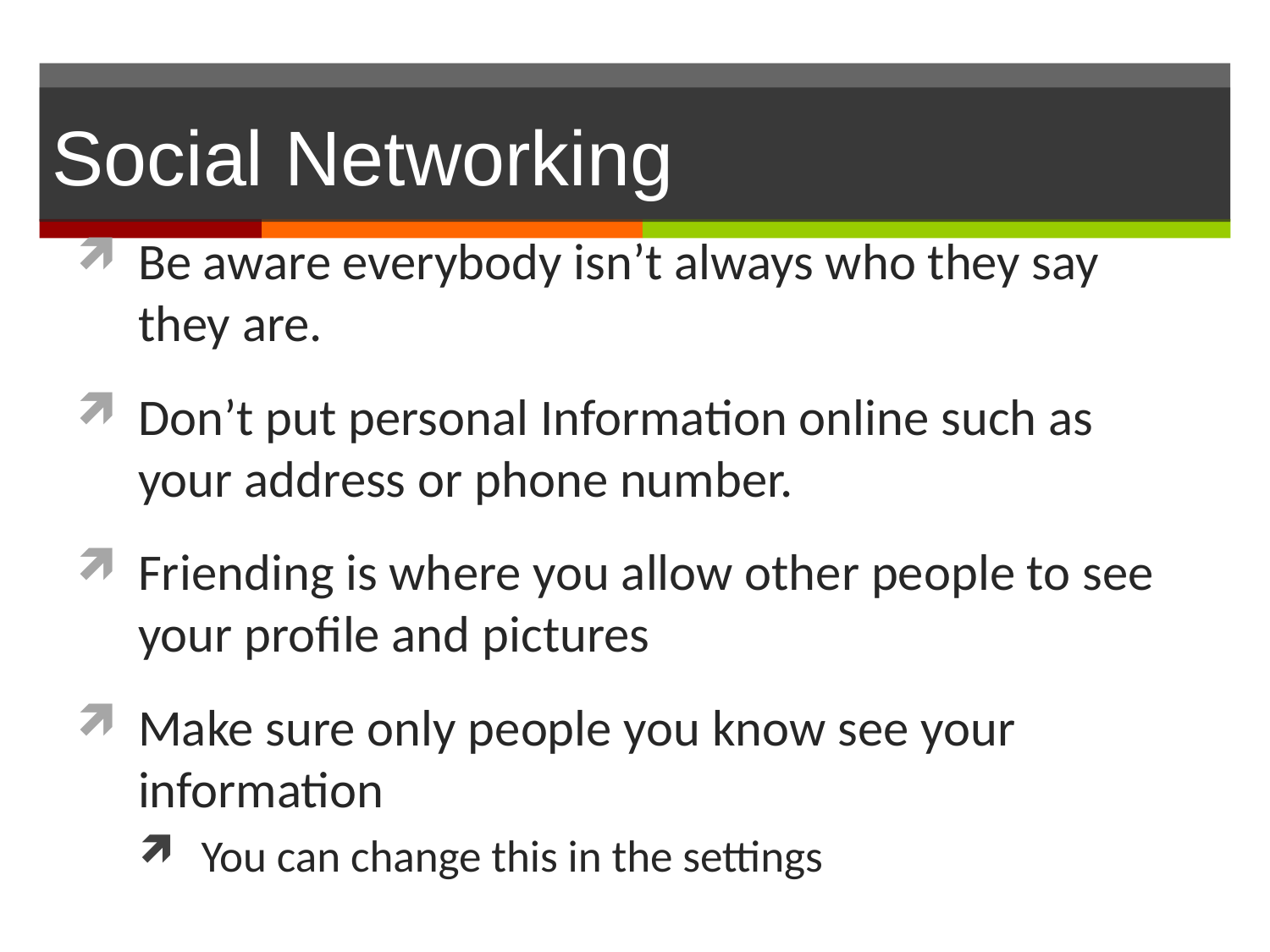

# Social Networking
Be aware everybody isn’t always who they say they are.
Don’t put personal Information online such as your address or phone number.
Friending is where you allow other people to see your profile and pictures
Make sure only people you know see your information
You can change this in the settings